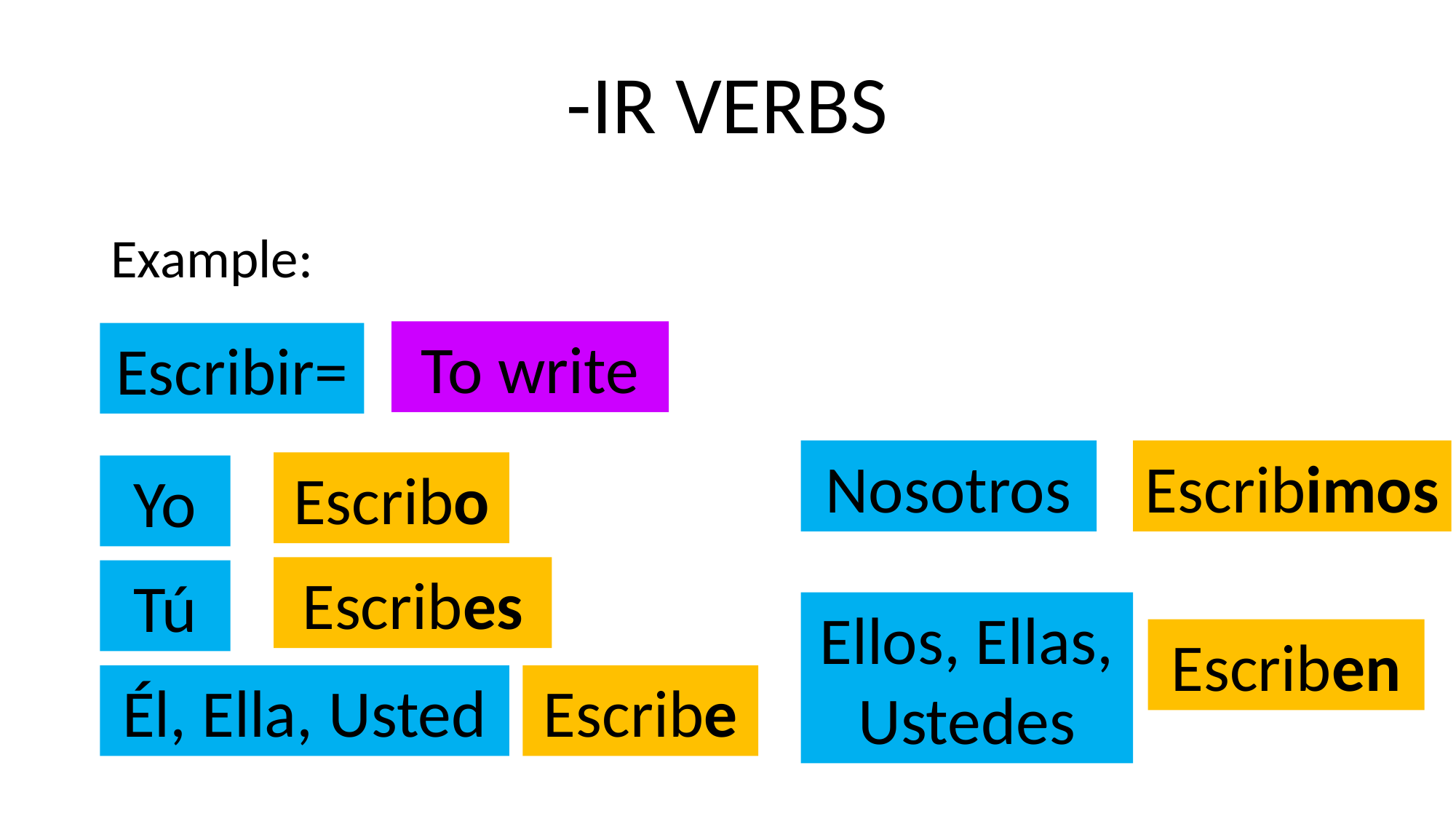

# -IR VERBS
Example:

To write
Escribir=
Escribimos
Nosotros
Escribo
Yo
Escribes
Tú
Ellos, Ellas, Ustedes
Escriben
Él, Ella, Usted
Escribe